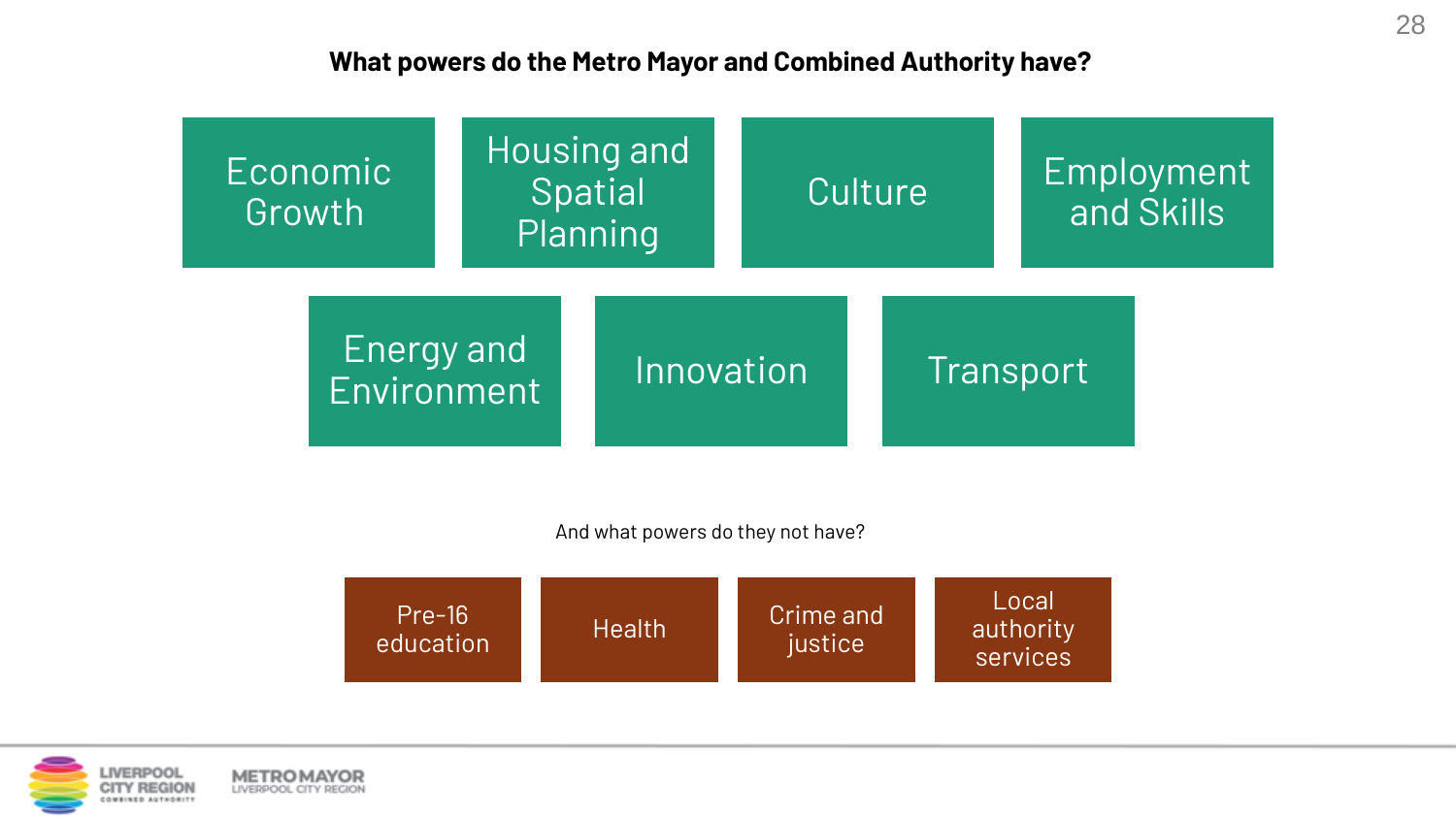

# What powers do the Metro Mayor and Combined Authority have?
Economic Growth
Housing and Spatial Planning
Culture
Employment and Skills
Transport
Energy and Environment
Innovation
And what powers do they not have?
Pre-16 education
Health
Crime and justice
Local authority services